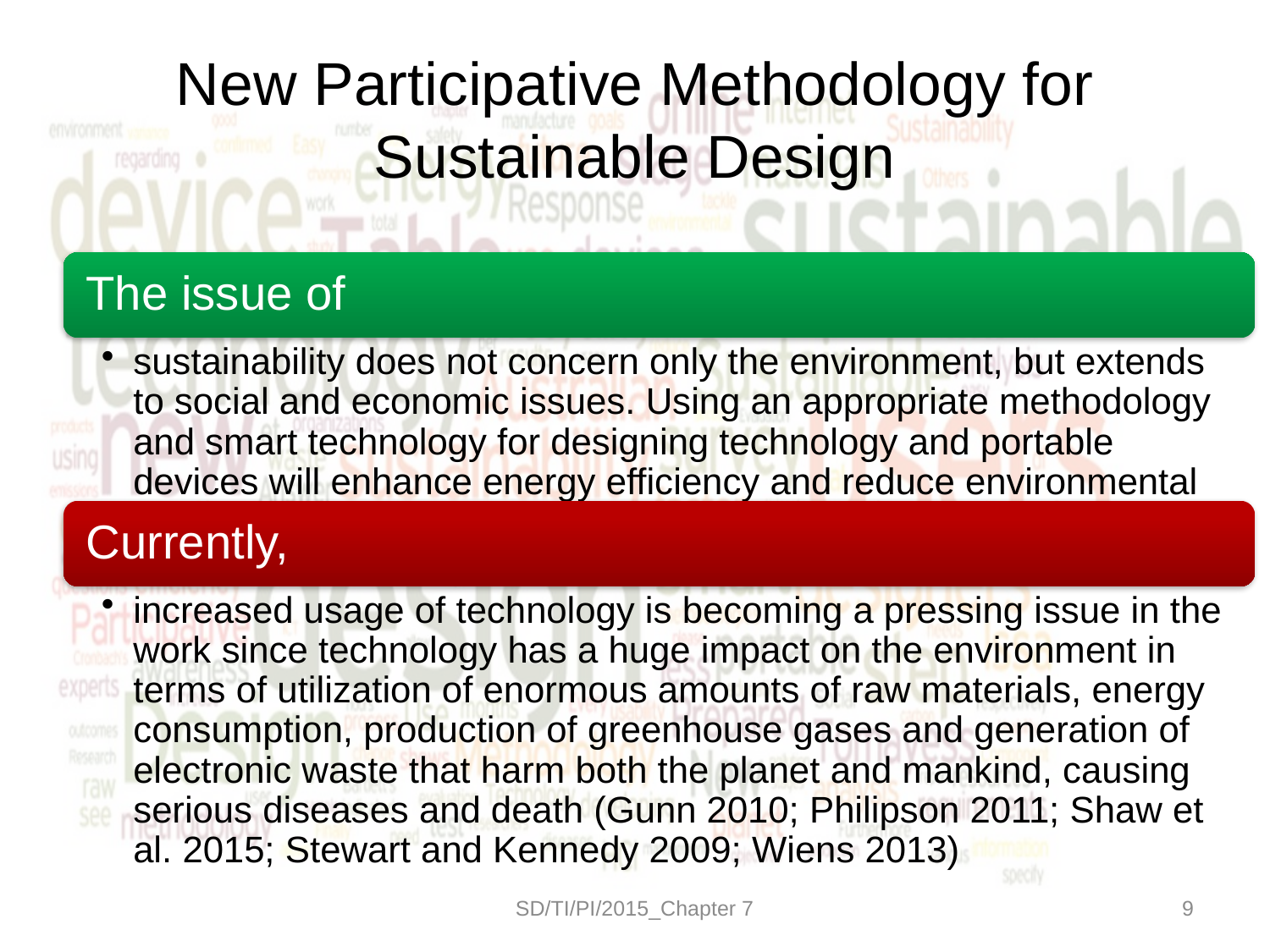

# New Participative Methodology for Sustainable Design
The issue of
sustainability does not concern only the environment, but extends to social and economic issues. Using an appropriate methodology and smart technology for designing technology and portable devices will enhance energy efficiency and reduce environmental impacts.
Currently,
increased usage of technology is becoming a pressing issue in the work since technology has a huge impact on the environment in terms of utilization of enormous amounts of raw materials, energy consumption, production of greenhouse gases and generation of electronic waste that harm both the planet and mankind, causing serious diseases and death (Gunn 2010; Philipson 2011; Shaw et al. 2015; Stewart and Kennedy 2009; Wiens 2013)
SD/TI/PI/2015_Chapter 7
9